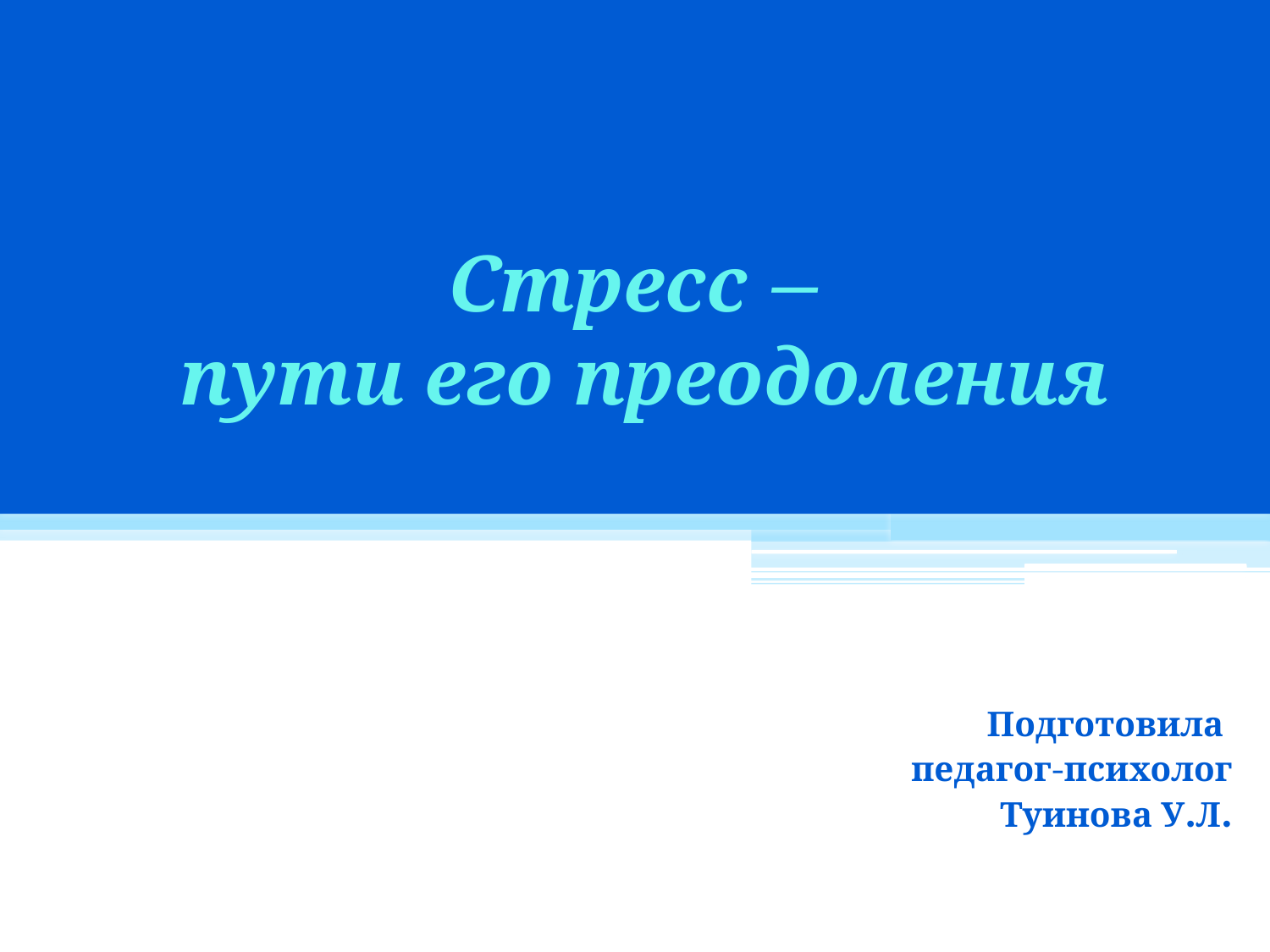

# Стресс – пути его преодоления
Подготовила
педагог-психолог
Туинова У.Л.